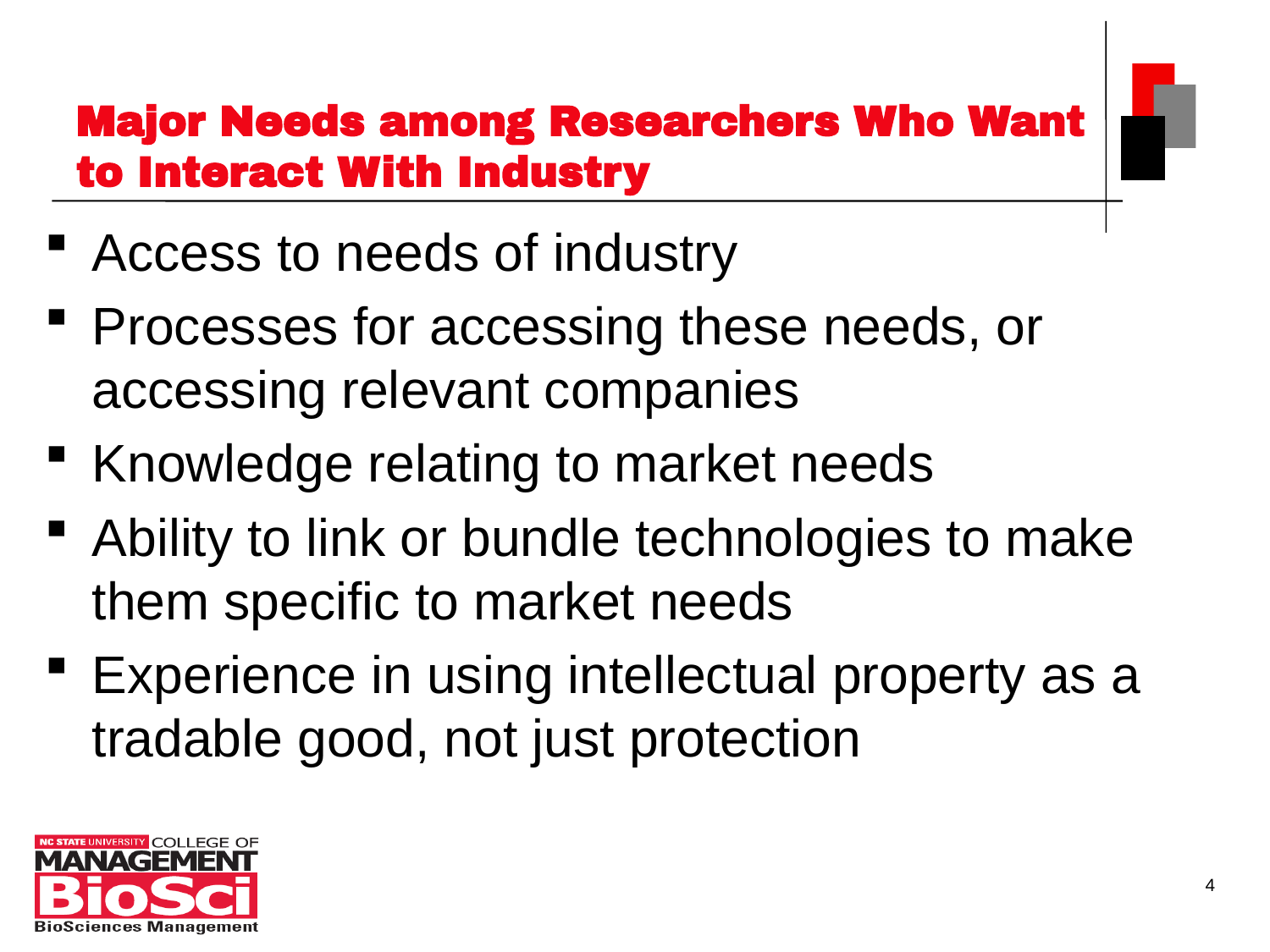

# Major Needs among Researchers Who Want to Interact With Industry
Access to needs of industry
Processes for accessing these needs, or accessing relevant companies
Knowledge relating to market needs
Ability to link or bundle technologies to make them specific to market needs
Experience in using intellectual property as a tradable good, not just protection
4